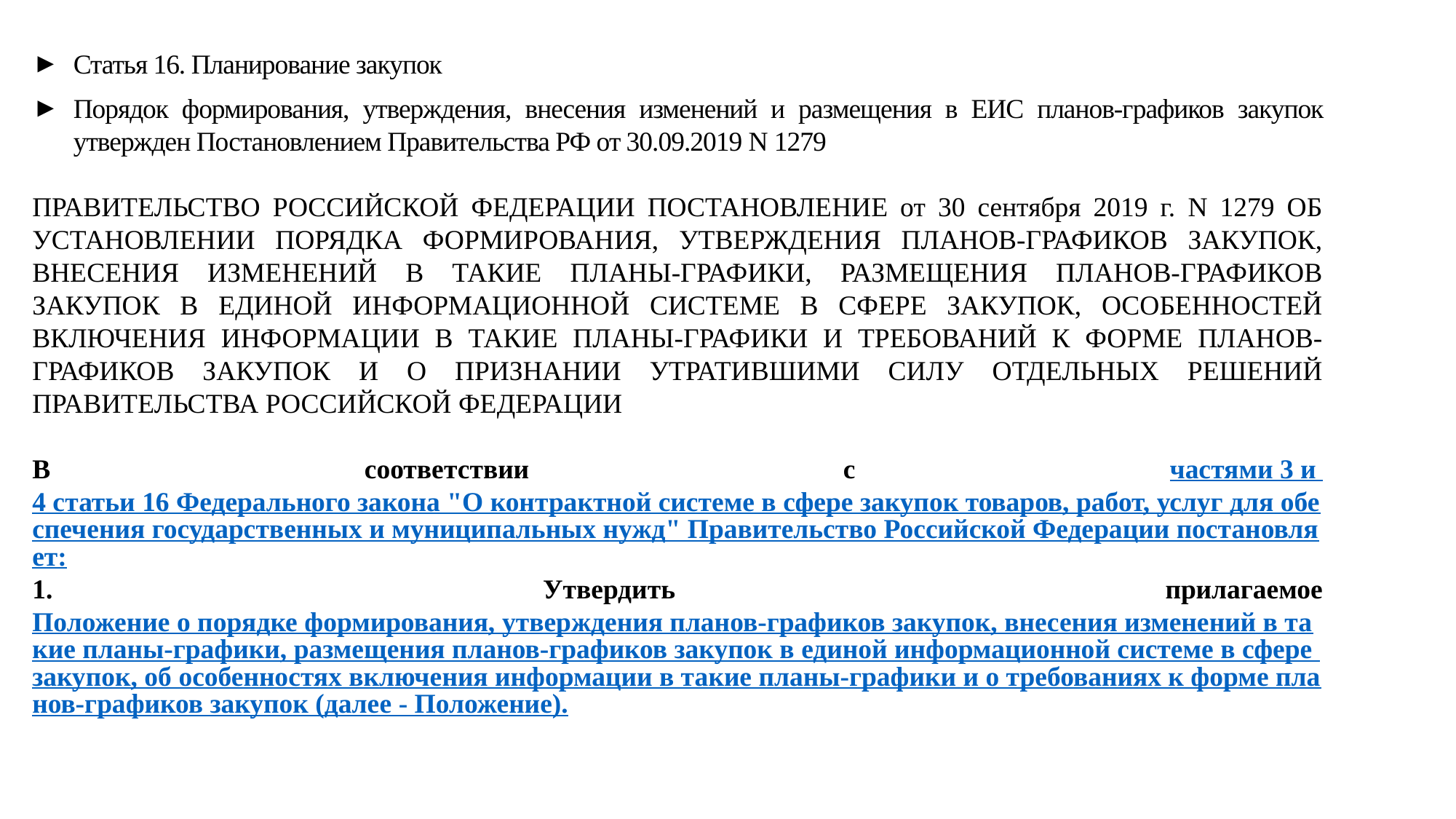

Статья 16. Планирование закупок
Порядок формирования, утверждения, внесения изменений и размещения в ЕИС планов-графиков закупок утвержден Постановлением Правительства РФ от 30.09.2019 N 1279

ПРАВИТЕЛЬСТВО РОССИЙСКОЙ ФЕДЕРАЦИИ ПОСТАНОВЛЕНИЕ от 30 сентября 2019 г. N 1279 ОБ УСТАНОВЛЕНИИ ПОРЯДКА ФОРМИРОВАНИЯ, УТВЕРЖДЕНИЯ ПЛАНОВ-ГРАФИКОВ ЗАКУПОК, ВНЕСЕНИЯ ИЗМЕНЕНИЙ В ТАКИЕ ПЛАНЫ-ГРАФИКИ, РАЗМЕЩЕНИЯ ПЛАНОВ-ГРАФИКОВ ЗАКУПОК В ЕДИНОЙ ИНФОРМАЦИОННОЙ СИСТЕМЕ В СФЕРЕ ЗАКУПОК, ОСОБЕННОСТЕЙ ВКЛЮЧЕНИЯ ИНФОРМАЦИИ В ТАКИЕ ПЛАНЫ-ГРАФИКИ И ТРЕБОВАНИЙ К ФОРМЕ ПЛАНОВ-ГРАФИКОВ ЗАКУПОК И О ПРИЗНАНИИ УТРАТИВШИМИ СИЛУ ОТДЕЛЬНЫХ РЕШЕНИЙ ПРАВИТЕЛЬСТВА РОССИЙСКОЙ ФЕДЕРАЦИИ
В соответствии с частями 3 и 4 статьи 16 Федерального закона "О контрактной системе в сфере закупок товаров, работ, услуг для обеспечения государственных и муниципальных нужд" Правительство Российской Федерации постановляет:
1. Утвердить прилагаемое Положение о порядке формирования, утверждения планов-графиков закупок, внесения изменений в такие планы-графики, размещения планов-графиков закупок в единой информационной системе в сфере закупок, об особенностях включения информации в такие планы-графики и о требованиях к форме планов-графиков закупок (далее - Положение).